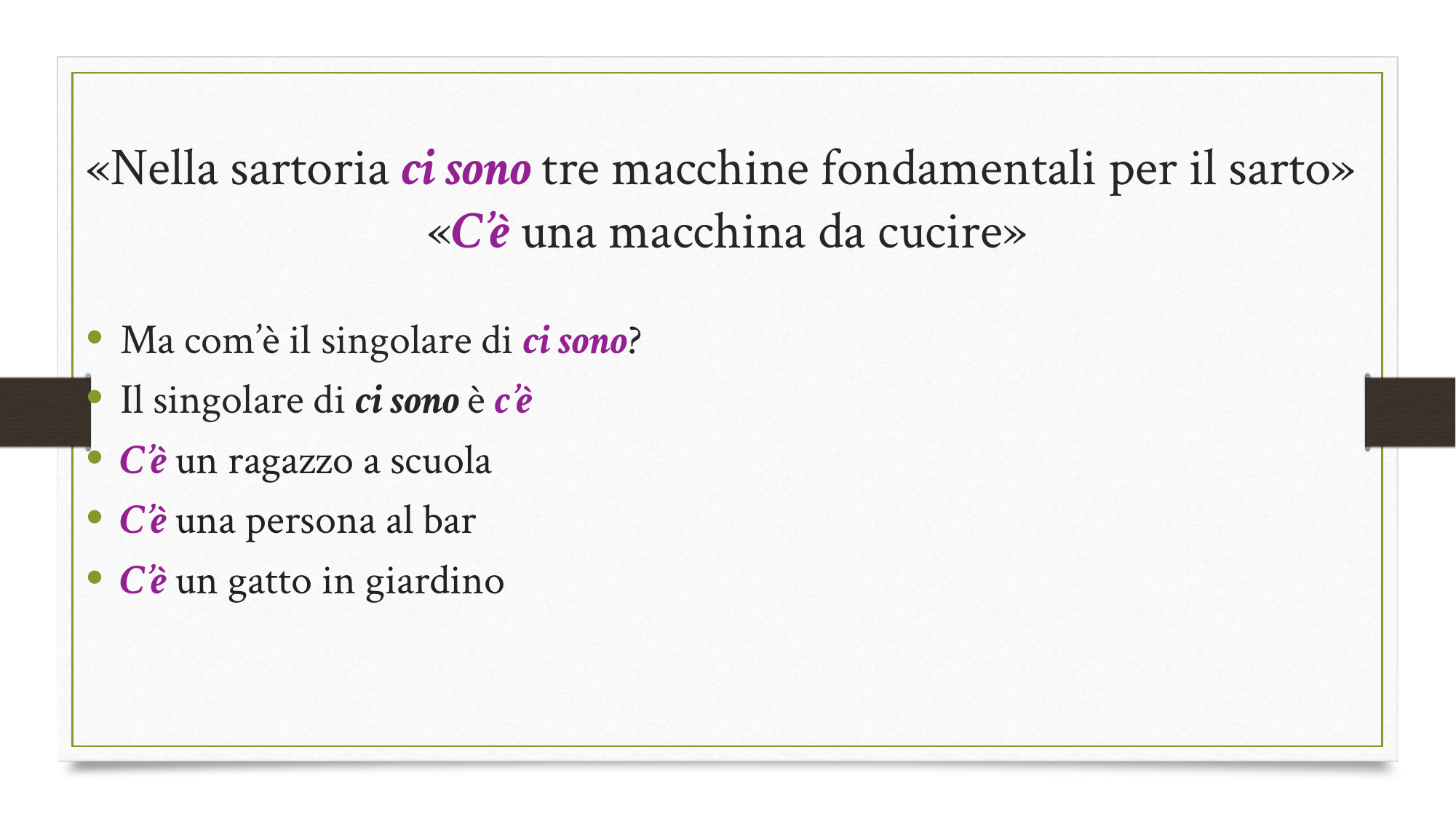

# «Nella sartoria ci sono tre macchine fondamentali per il sarto» «C’è una macchina da cucire»
Ma com’è il singolare di ci sono?
Il singolare di ci sono è c’è
C’è un ragazzo a scuola
C’è una persona al bar
C’è un gatto in giardino